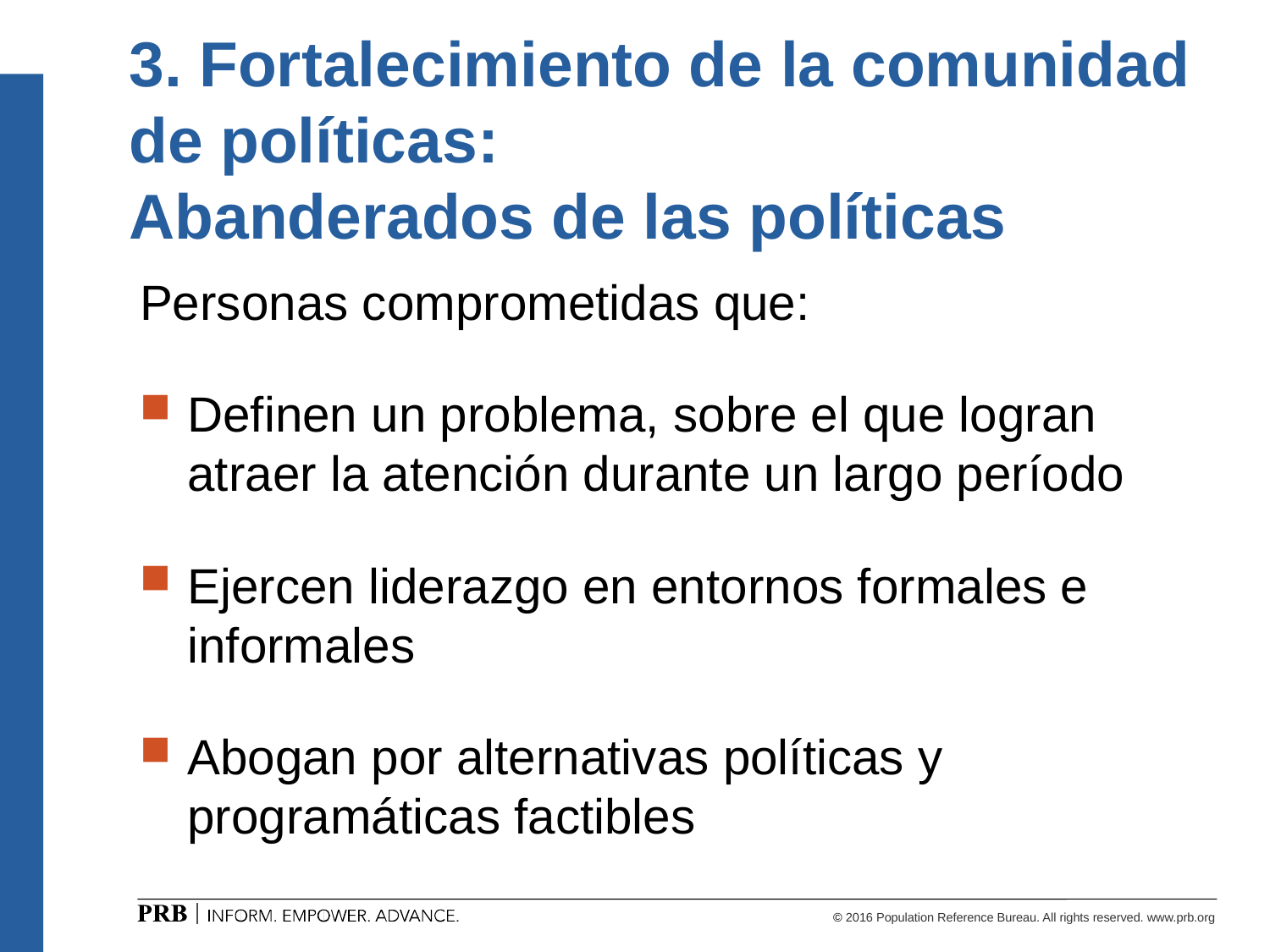

3. Fortalecimiento de la comunidad de políticas:
Abanderados de las políticas
Personas comprometidas que:
Definen un problema, sobre el que logran atraer la atención durante un largo período
Ejercen liderazgo en entornos formales e informales
Abogan por alternativas políticas y programáticas factibles